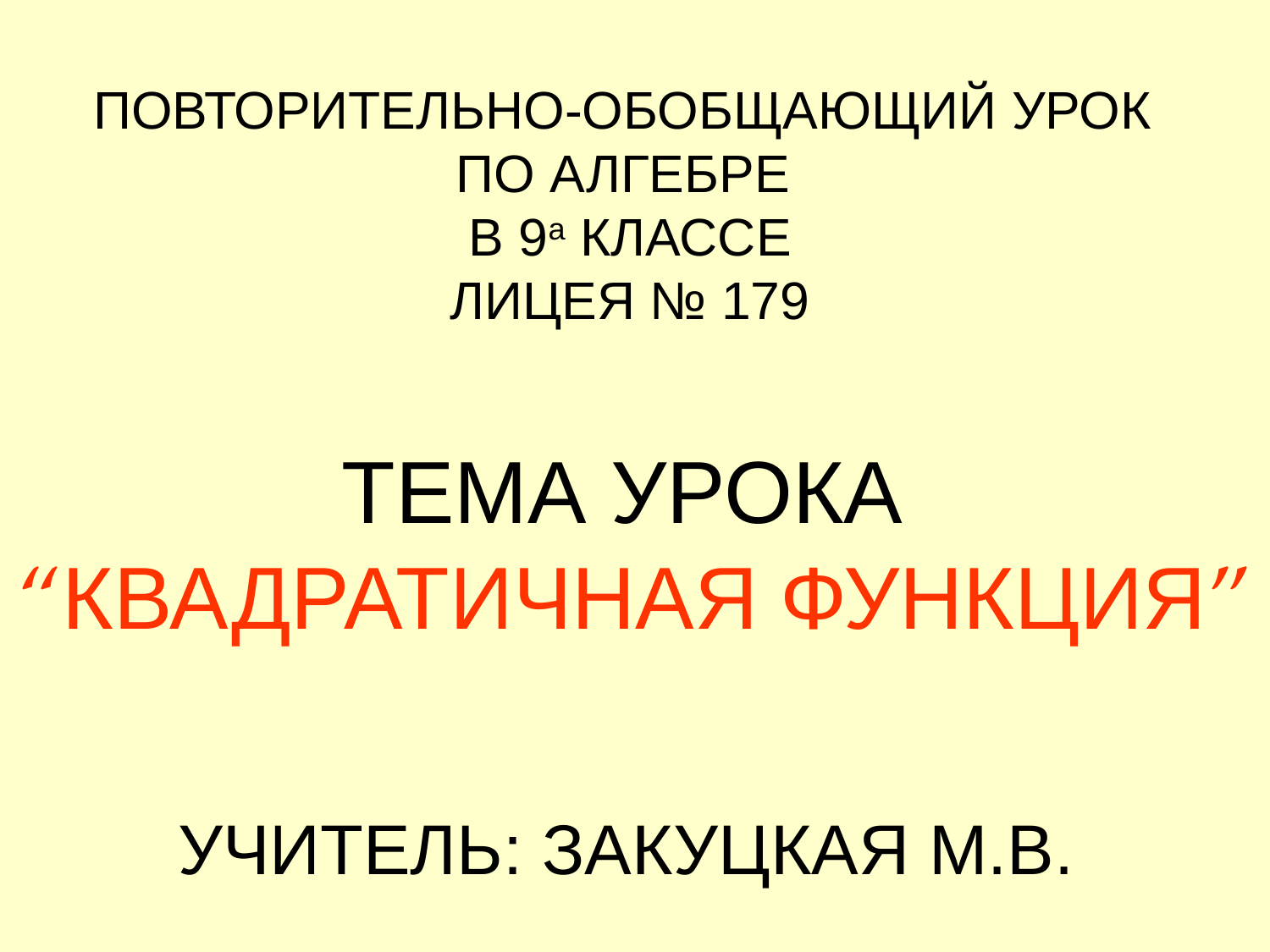

# ПОВТОРИТЕЛЬНО-ОБОБЩАЮЩИЙ УРОК ПО АЛГЕБРЕ В 9а КЛАССЕ ЛИЦЕЯ № 179
ТЕМА УРОКА
“КВАДРАТИЧНАЯ ФУНКЦИЯ”
УЧИТЕЛЬ: ЗАКУЦКАЯ М.В.